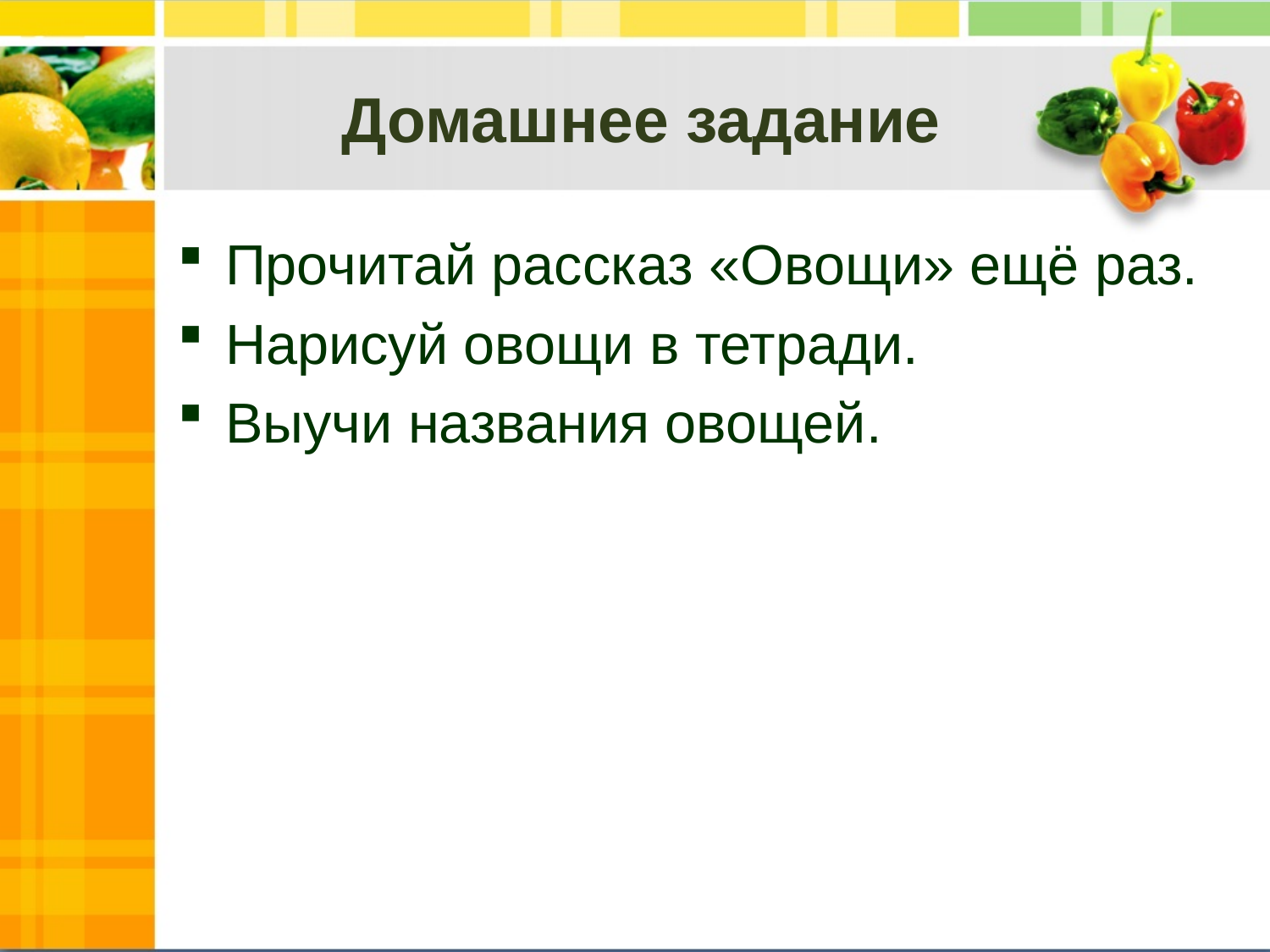

# Домашнее задание
Прочитай рассказ «Овощи» ещё раз.
Нарисуй овощи в тетради.
Выучи названия овощей.